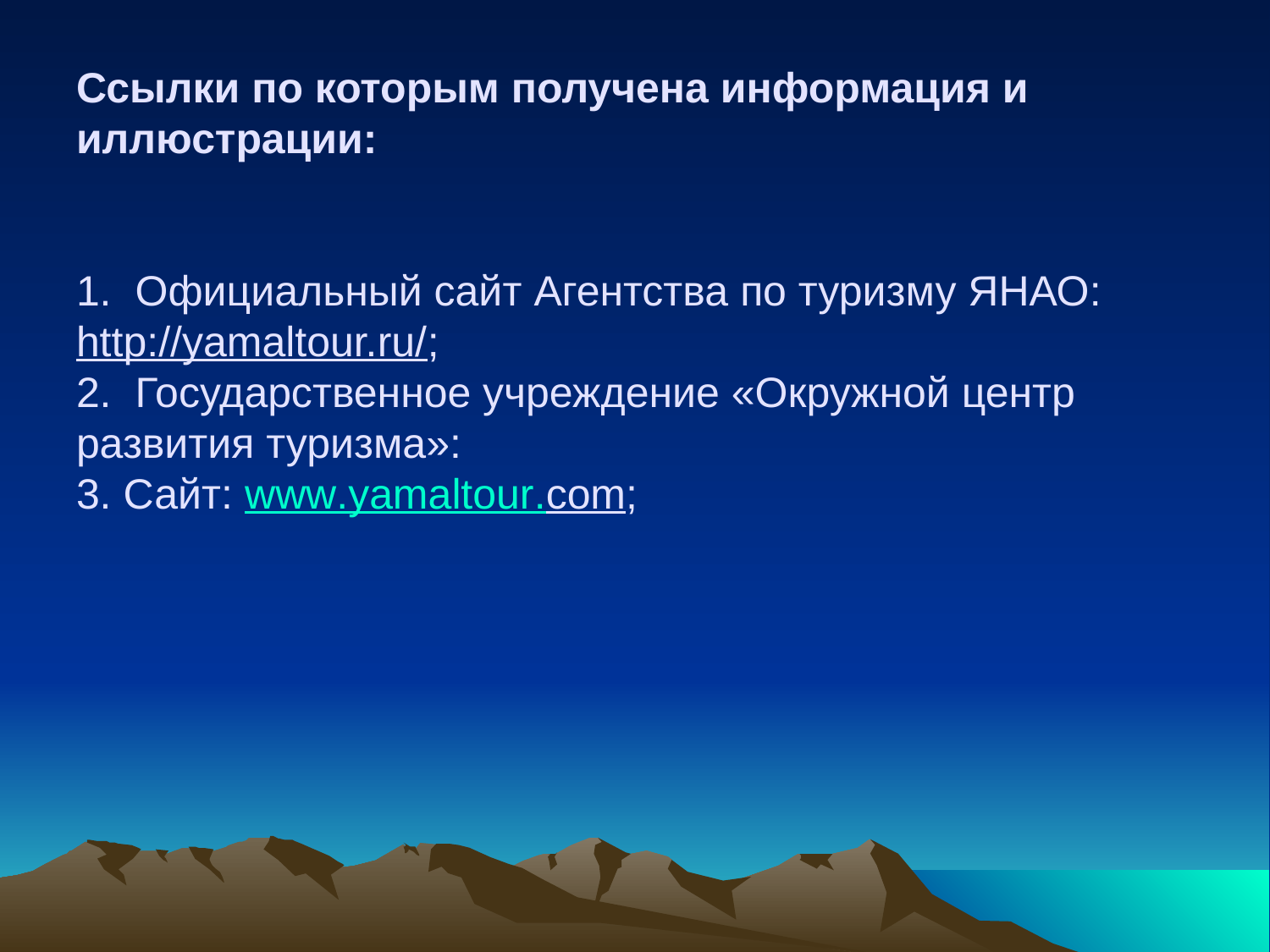

# Ссылки по которым получена информация и иллюстрации: 1.  Официальный сайт Агентства по туризму ЯНАО:  http://yamaltour.ru/; 2.  Государственное учреждение «Окружной центр    развития туризма»: 3. Сайт: www.yamaltour.com;